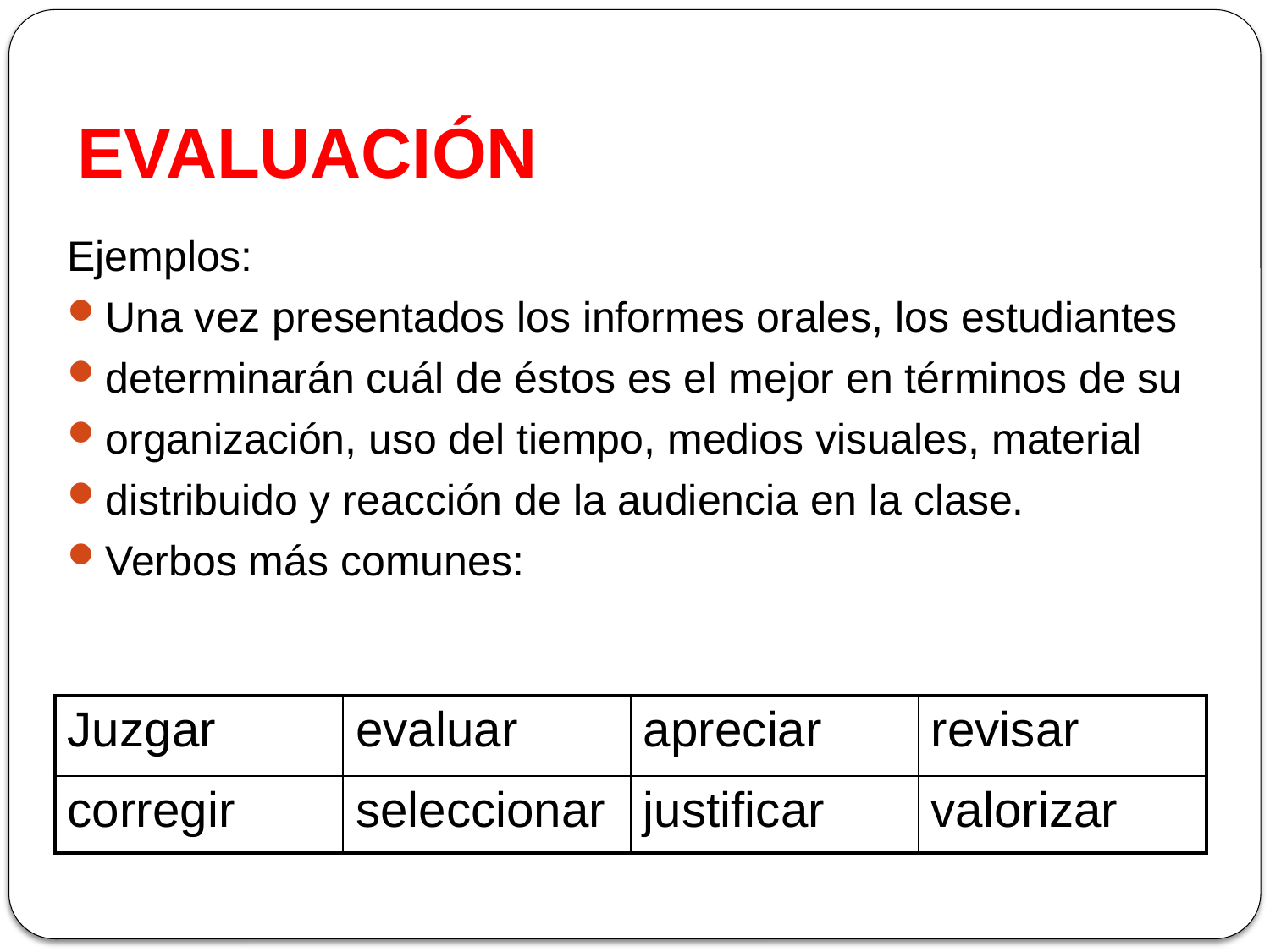

# EVALUACIÓN
Ejemplos:
Una vez presentados los informes orales, los estudiantes
determinarán cuál de éstos es el mejor en términos de su
organización, uso del tiempo, medios visuales, material
distribuido y reacción de la audiencia en la clase.
Verbos más comunes:

| Juzgar | evaluar | apreciar | revisar |
| --- | --- | --- | --- |
| corregir | seleccionar | justificar | valorizar |